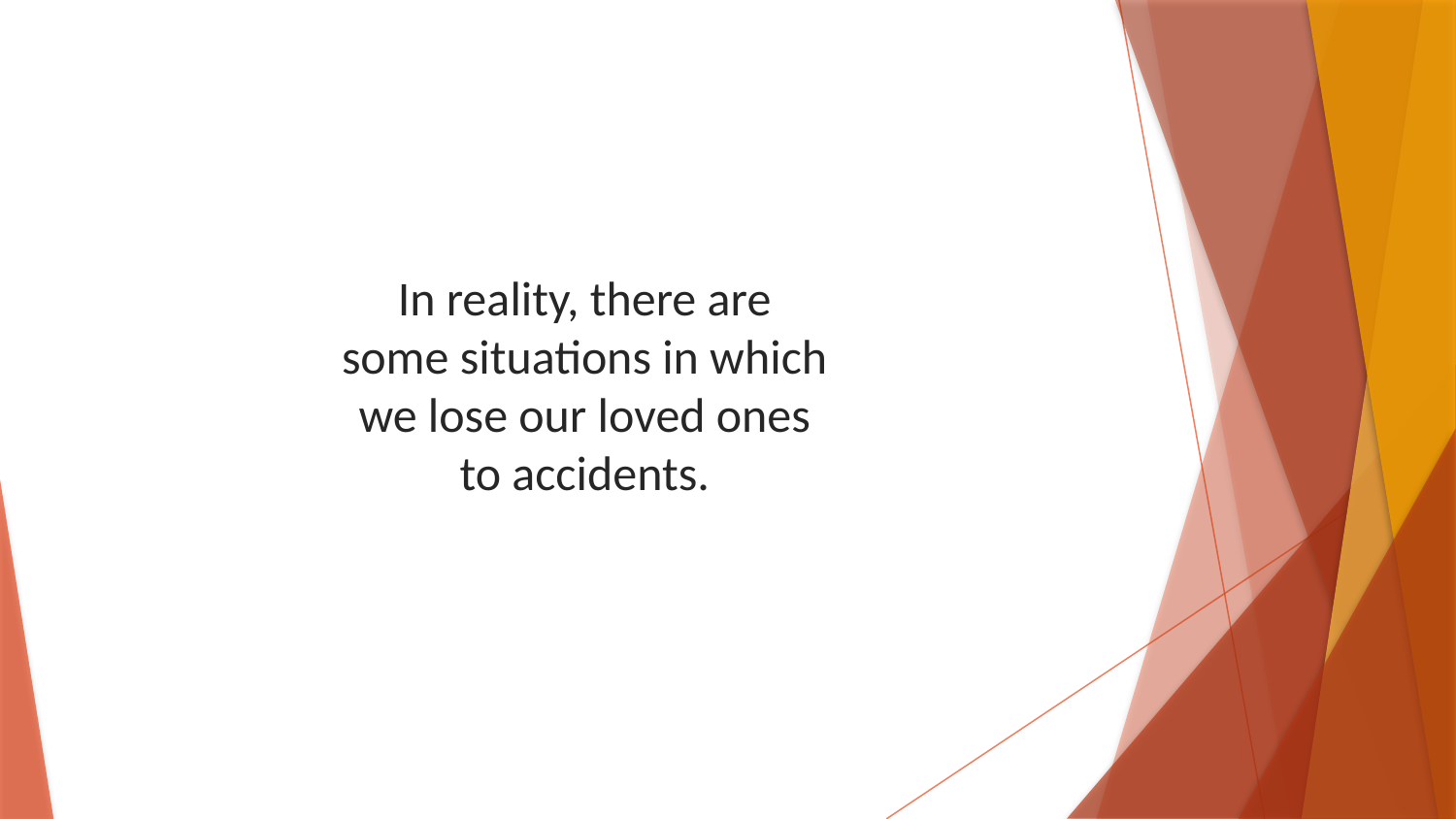

In reality, there are some situations in which we lose our loved ones to accidents.